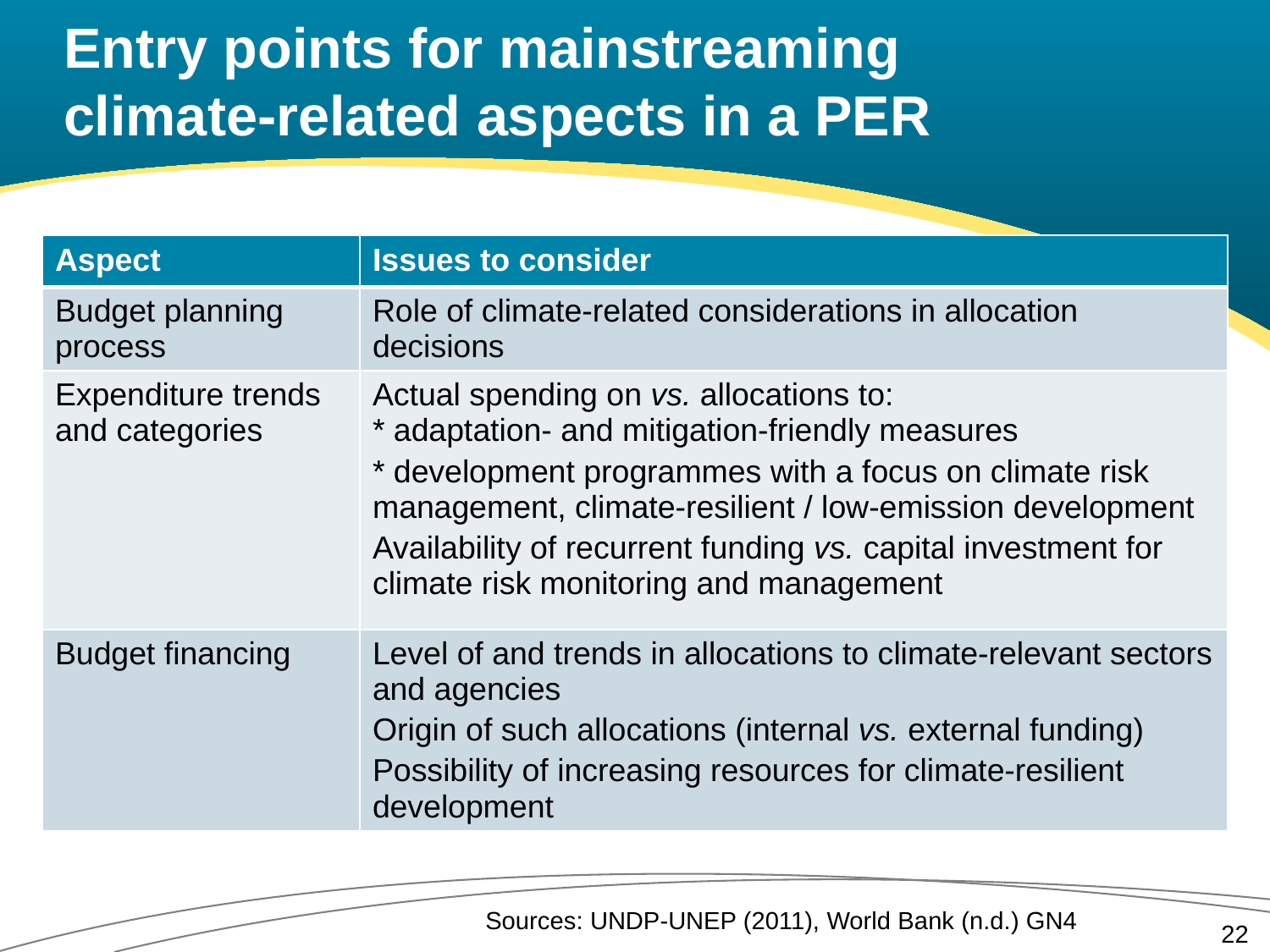

# Entry points for mainstreaming climate-related aspects in a PER
| Aspect | Issues to consider |
| --- | --- |
| Budget planning process | Role of climate-related considerations in allocation decisions |
| Expenditure trends and categories | Actual spending on vs. allocations to: \* adaptation- and mitigation-friendly measures \* development programmes with a focus on climate risk management, climate-resilient / low-emission development Availability of recurrent funding vs. capital investment for climate risk monitoring and management |
| Budget financing | Level of and trends in allocations to climate-relevant sectors and agencies Origin of such allocations (internal vs. external funding) Possibility of increasing resources for climate-resilient development |
Sources: UNDP-UNEP (2011), World Bank (n.d.) GN4
22